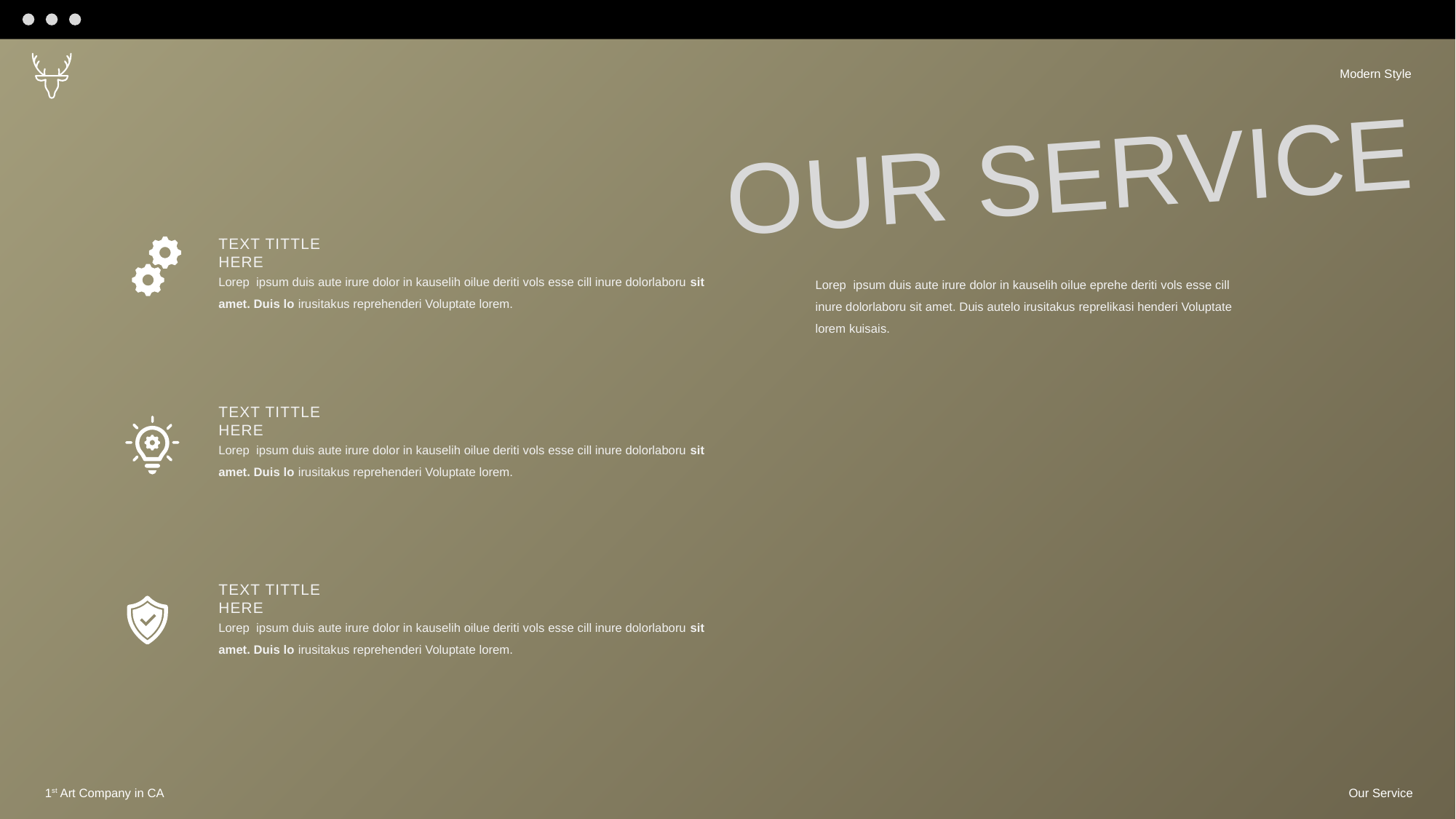

Modern Style
OUR SERVICE
TEXT TITTLE HERE

Lorep  ipsum duis aute irure dolor in kauselih oilue deriti vols esse cill inure dolorlaboru sit amet. Duis lo irusitakus reprehenderi Voluptate lorem.
Lorep  ipsum duis aute irure dolor in kauselih oilue eprehe deriti vols esse cill inure dolorlaboru sit amet. Duis autelo irusitakus reprelikasi henderi Voluptate lorem kuisais.

TEXT TITTLE HERE

Lorep  ipsum duis aute irure dolor in kauselih oilue deriti vols esse cill inure dolorlaboru sit amet. Duis lo irusitakus reprehenderi Voluptate lorem.
TEXT TITTLE HERE

Lorep  ipsum duis aute irure dolor in kauselih oilue deriti vols esse cill inure dolorlaboru sit amet. Duis lo irusitakus reprehenderi Voluptate lorem.
1st Art Company in CA
Our Service